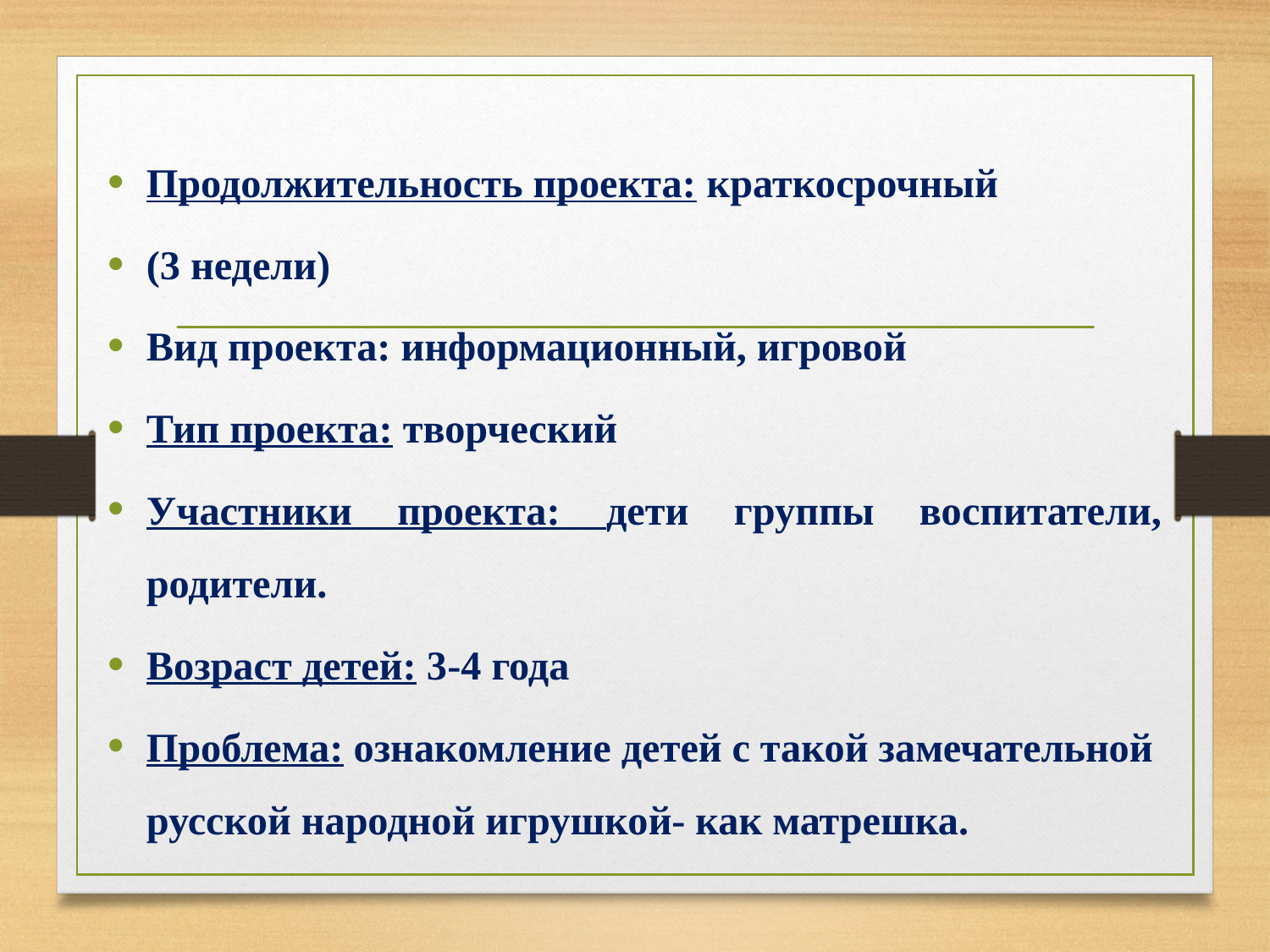

Продолжительность проекта: краткосрочный
(3 недели)
Вид проекта: информационный, игровой
Тип проекта: творческий
Участники проекта: дети группы воспитатели, родители.
Возраст детей: 3-4 года
Проблема: ознакомление детей с такой замечательной русской народной игрушкой- как матрешка.